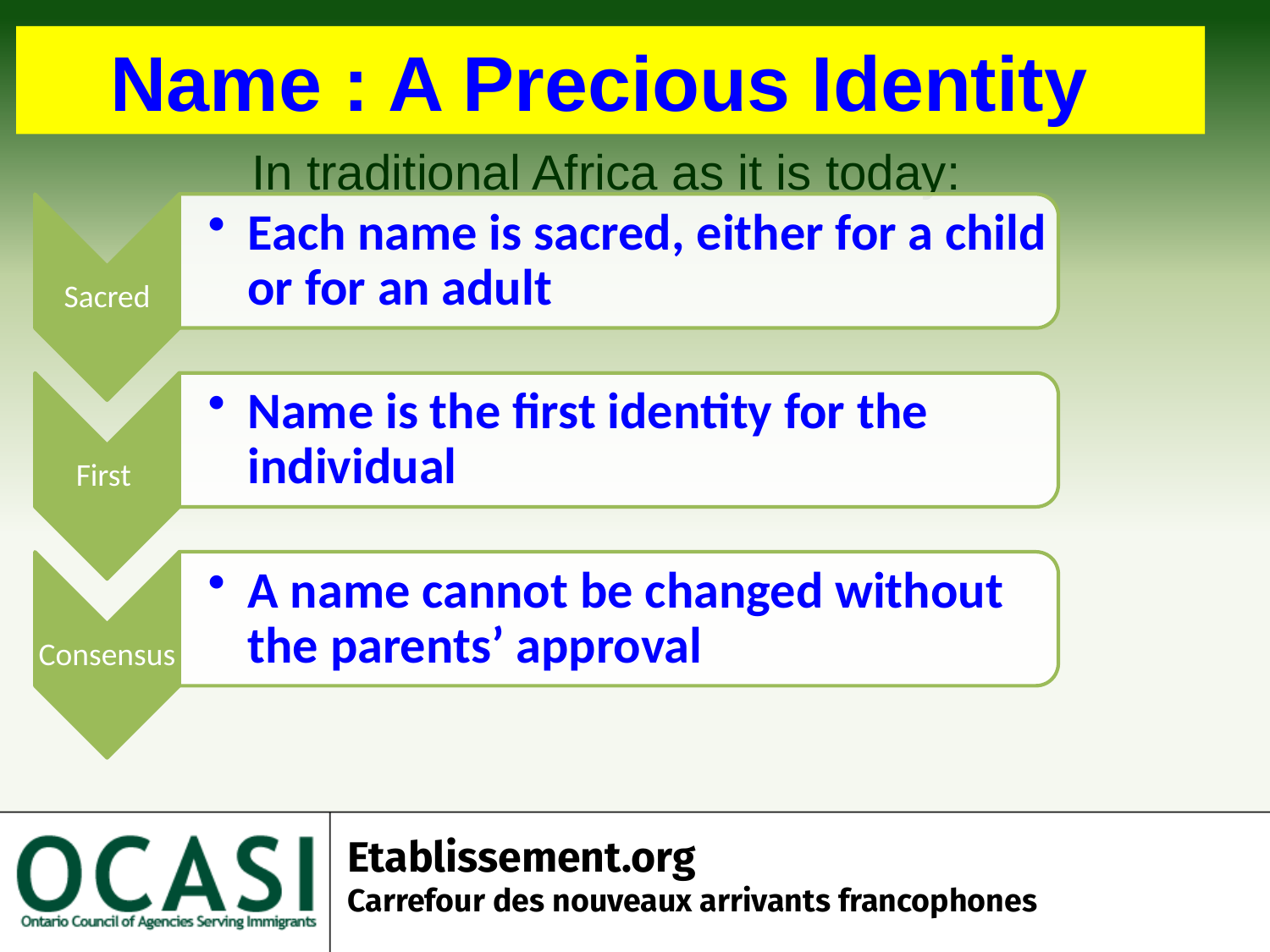

Name : A Precious Identity
In traditional Africa as it is today:

Sacred
Each name is sacred, either for a child or for an adult
First
Name is the first identity for the individual
Consensus
A name cannot be changed without the parents’ approval
Etablissement.org
Carrefour des nouveaux arrivants francophones